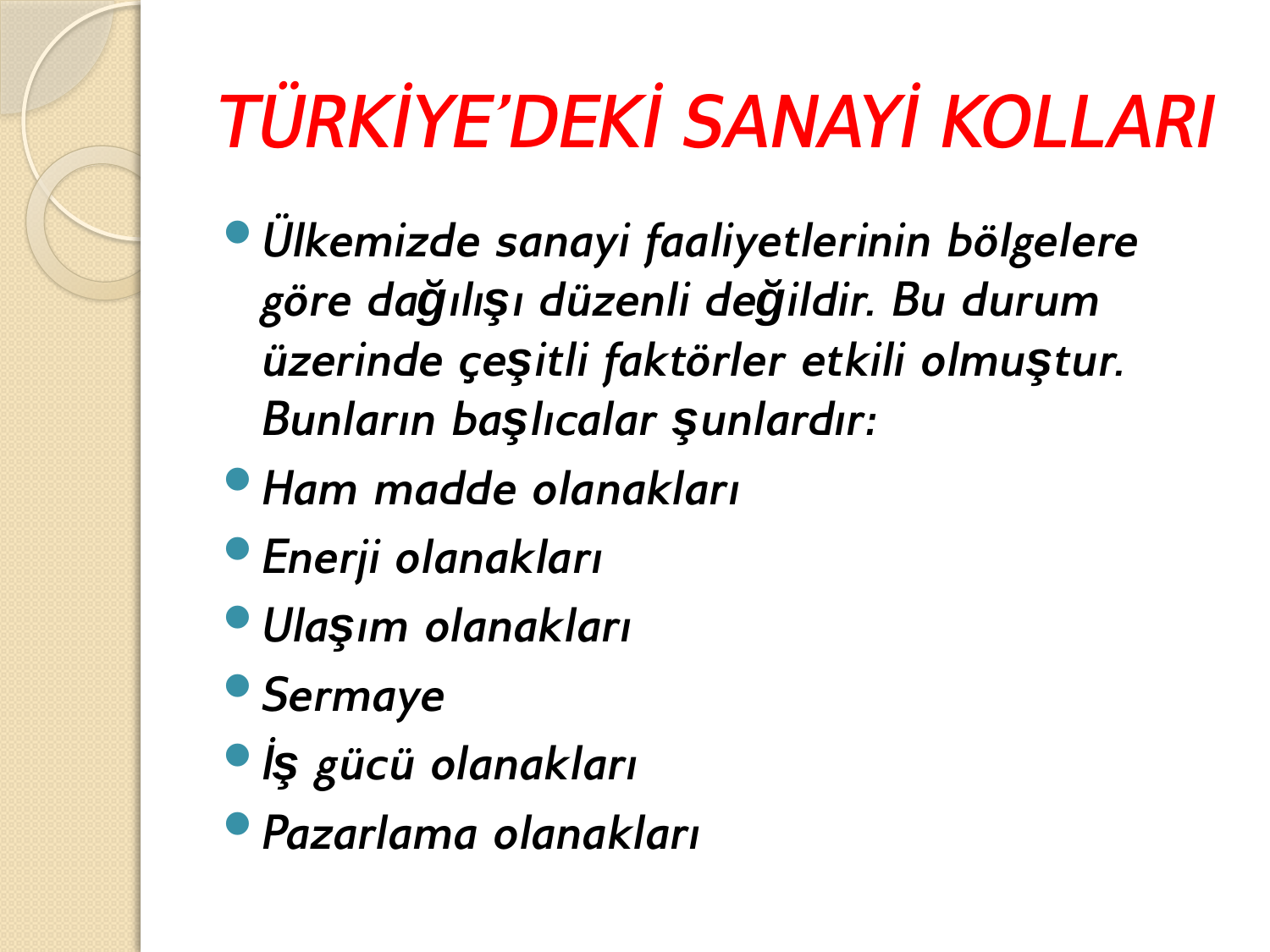

# TÜRKİYE’DEKİ SANAYİ KOLLARI
Ülkemizde sanayi faaliyetlerinin bölgelere göre dağılışı düzenli değildir. Bu durum üzerinde çeşitli faktörler etkili olmuştur. Bunların başlıcalar şunlardır:
Ham madde olanakları
Enerji olanakları
Ulaşım olanakları
Sermaye
İş gücü olanakları
Pazarlama olanakları